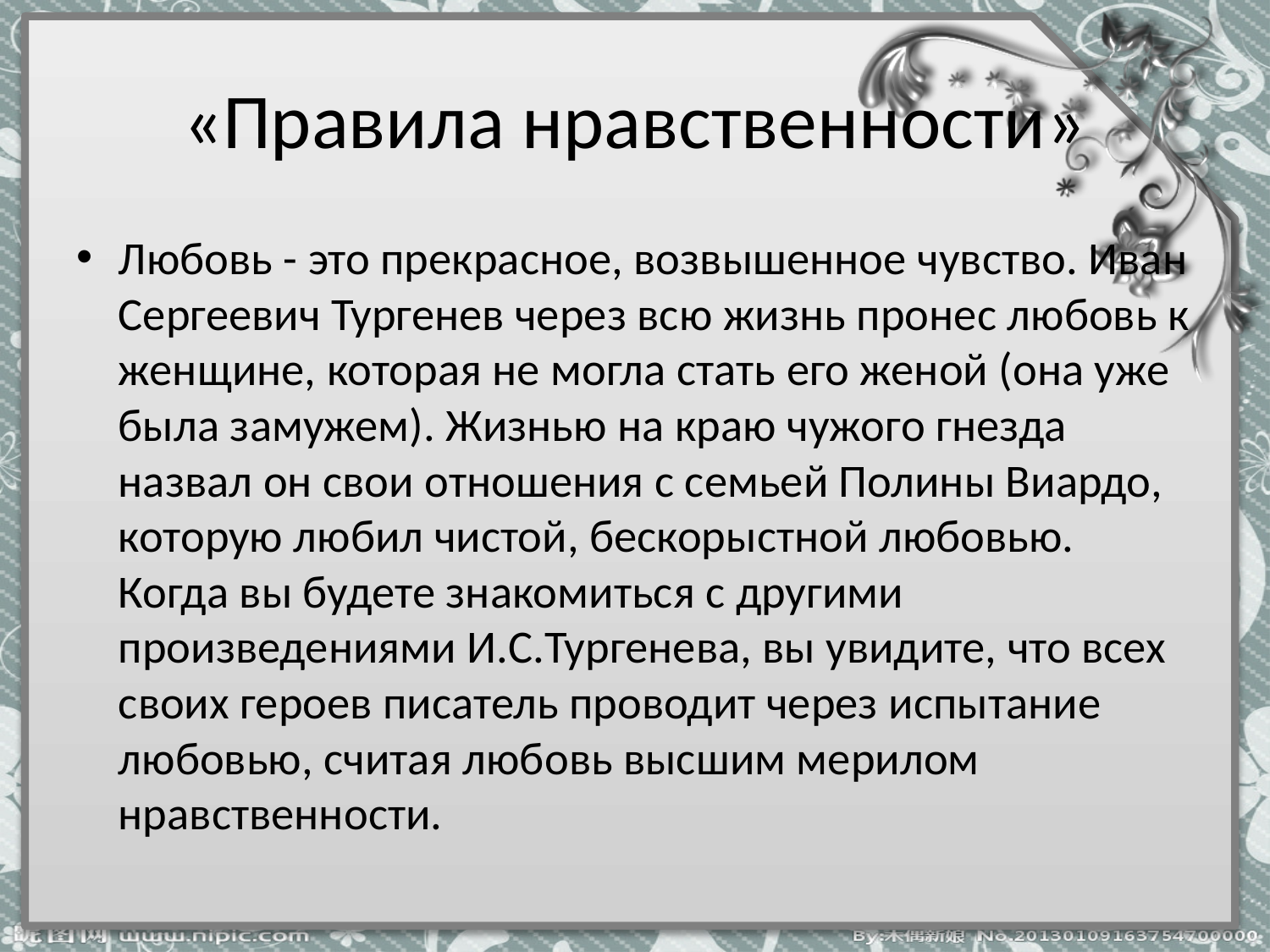

# «Правила нравственности»
Любовь - это прекрасное, возвышенное чувство. Иван Сергеевич Тургенев через всю жизнь пронес любовь к женщине, которая не могла стать его женой (она уже была замужем). Жизнью на краю чужого гнезда назвал он свои отношения с семьей Полины Виардо, которую любил чистой, бескорыстной любовью. Когда вы будете знакомиться с другими произведениями И.С.Тургенева, вы увидите, что всех своих героев писатель проводит через испытание любовью, считая любовь высшим мерилом нравственности.